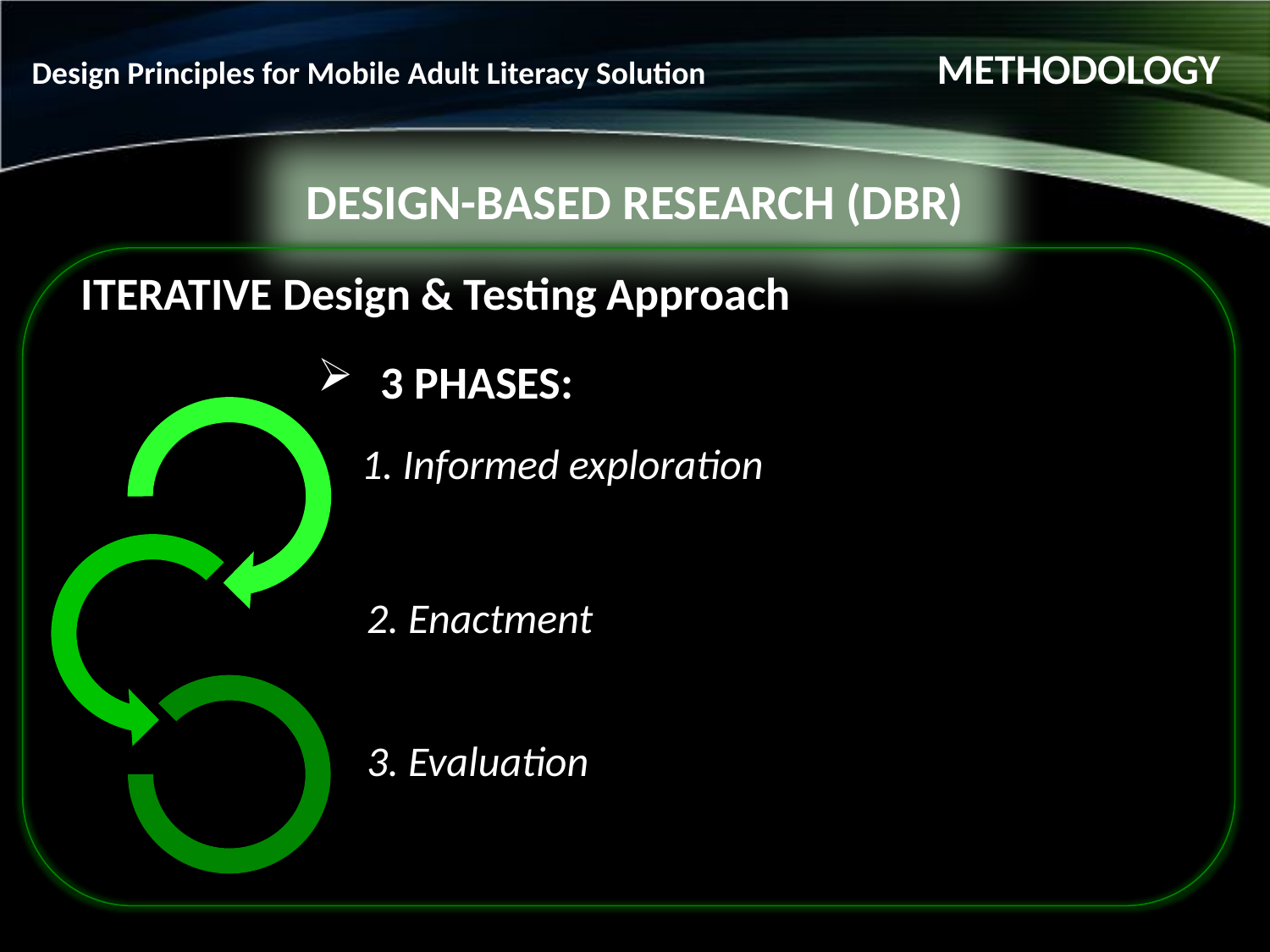

# Design Principles for Mobile Adult Literacy Solution                                METHODOLOGY
DESIGN-BASED RESEARCH (DBR)

ITERATIVE Design & Testing Approach
3 PHASES:

1. Informed exploration

2. Enactment

3. Evaluation